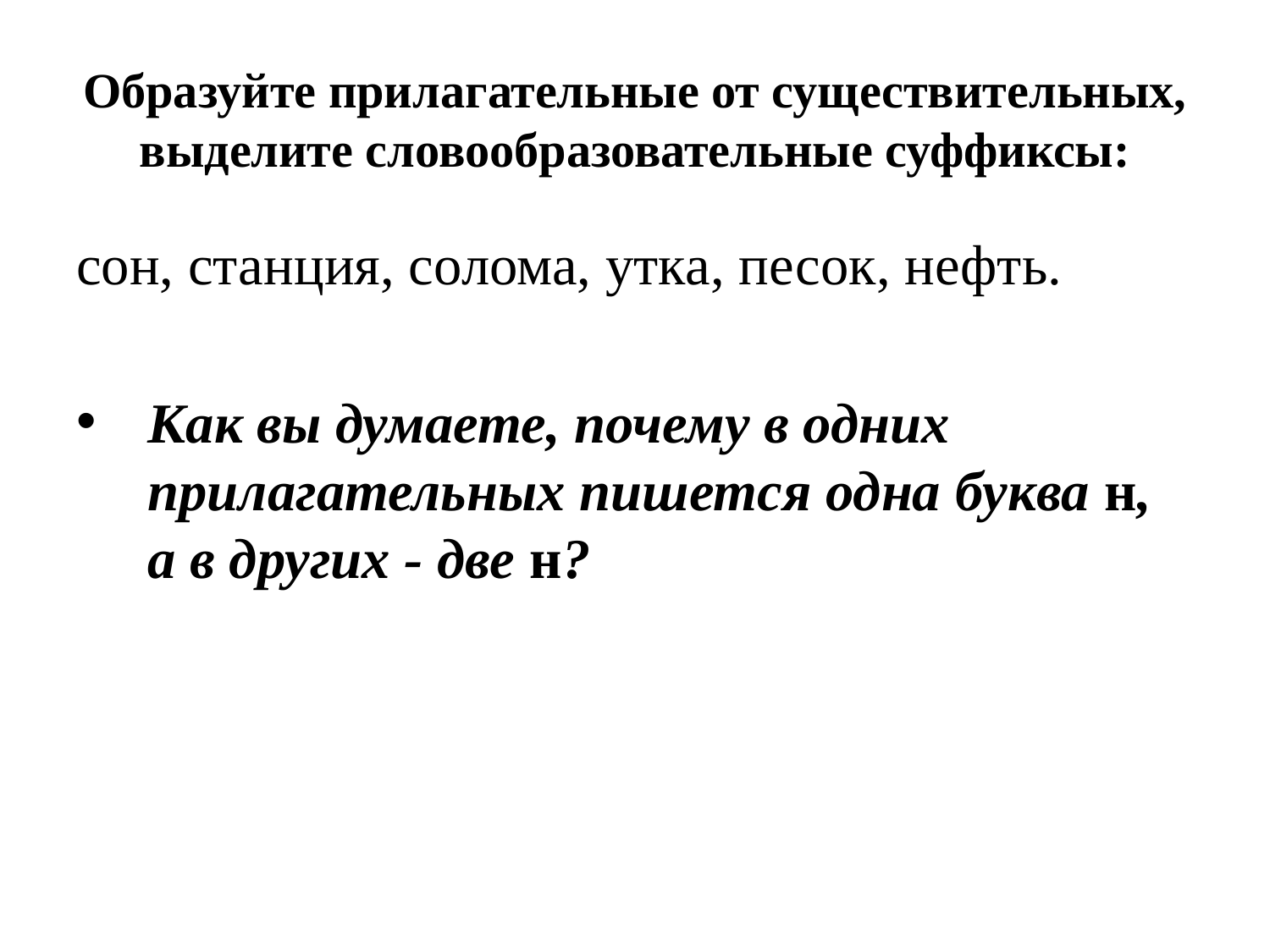

# Образуйте прилагательные от существительных, выделите словообразовательные суффиксы:
сон, станция, солома, утка, песок, нефть.

Как вы думаете, почему в одних прилагательных пишется одна буква н, а в других - две н?